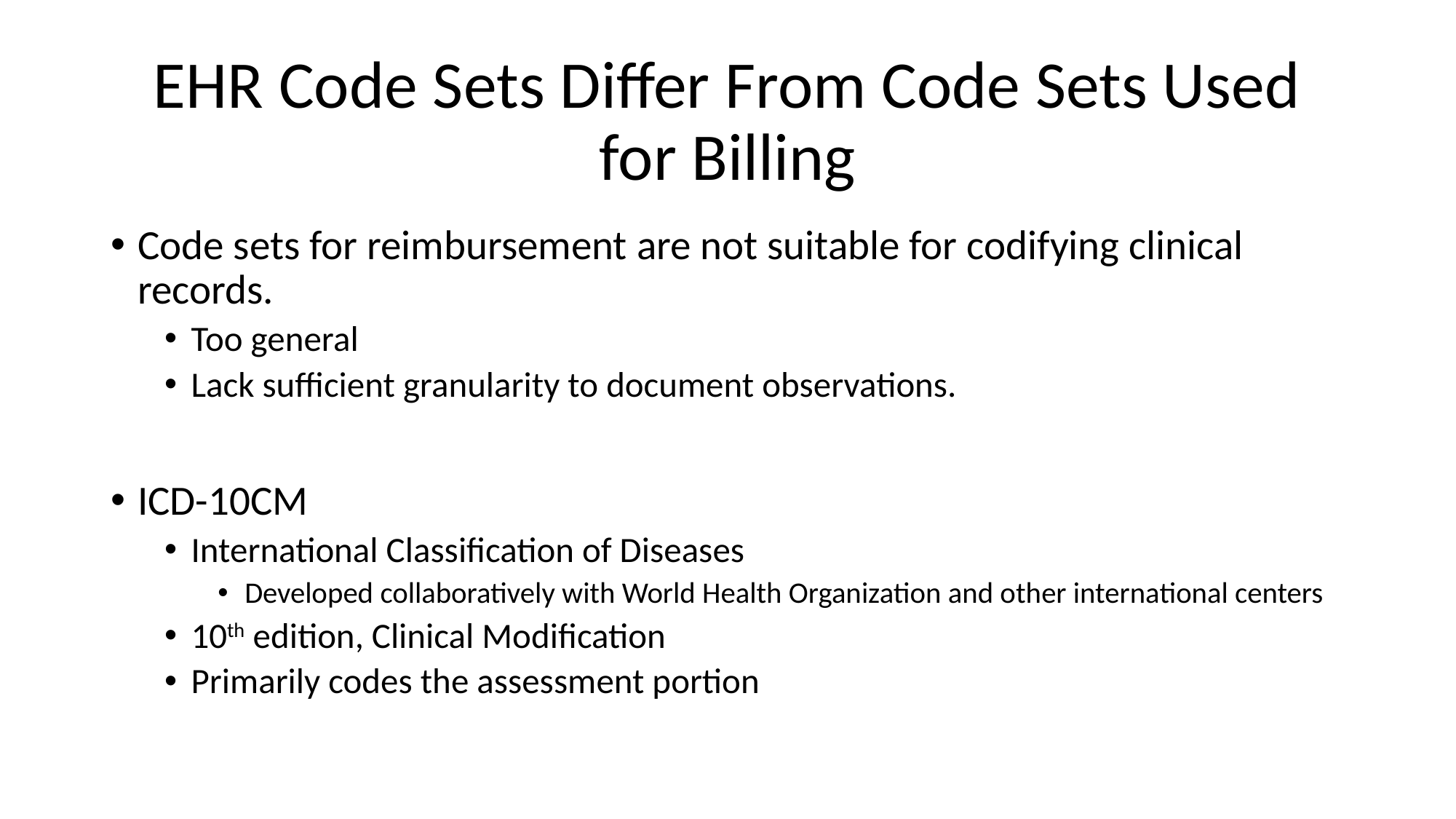

# EHR Code Sets Differ From Code Sets Used for Billing
Code sets for reimbursement are not suitable for codifying clinical records.
Too general
Lack sufficient granularity to document observations.

ICD-10CM
International Classification of Diseases
Developed collaboratively with World Health Organization and other international centers
10th edition, Clinical Modification
Primarily codes the assessment portion